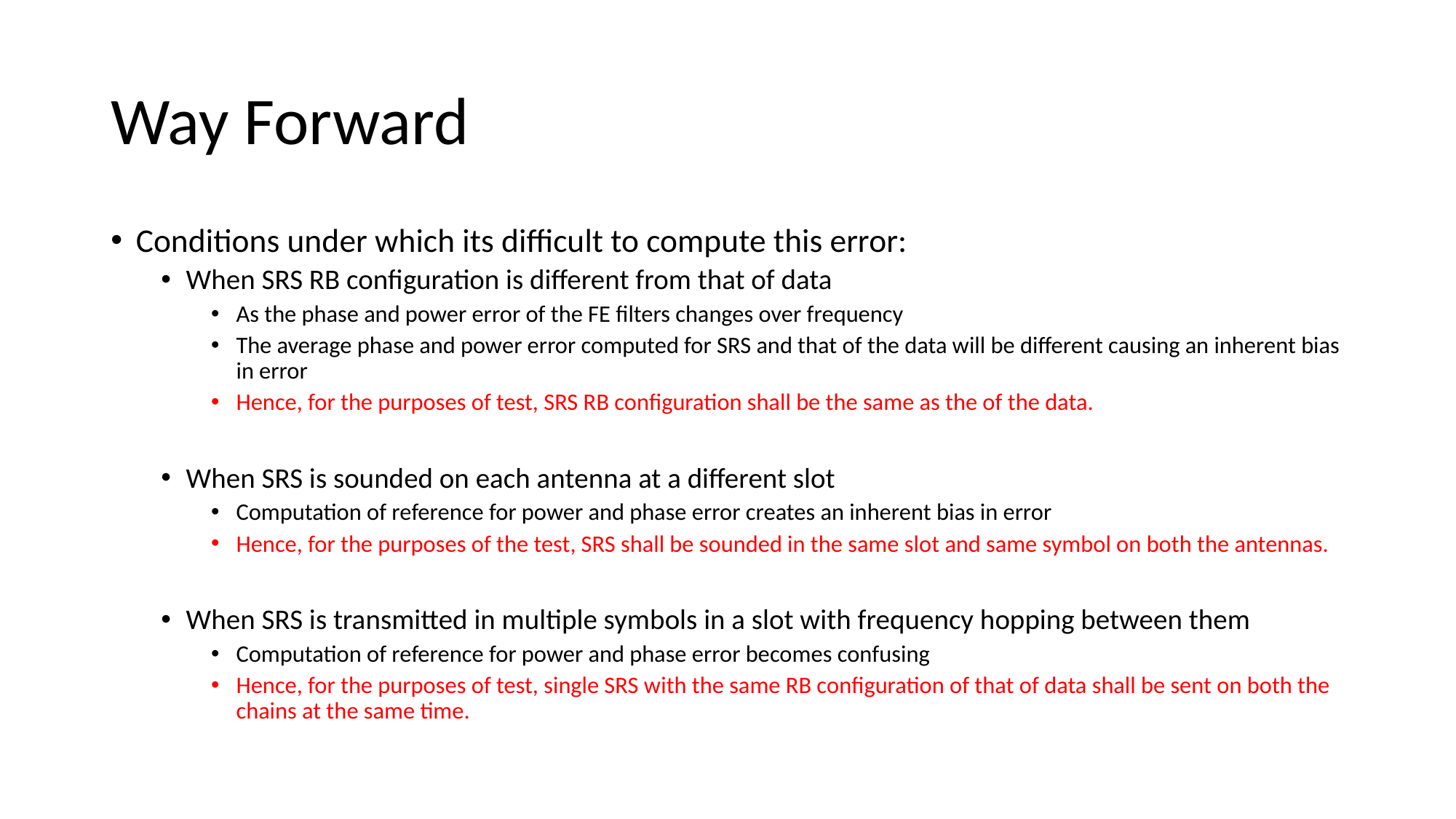

# Way Forward
Conditions under which its difficult to compute this error:
When SRS RB configuration is different from that of data
As the phase and power error of the FE filters changes over frequency
The average phase and power error computed for SRS and that of the data will be different causing an inherent bias in error
Hence, for the purposes of test, SRS RB configuration shall be the same as the of the data.

When SRS is sounded on each antenna at a different slot
Computation of reference for power and phase error creates an inherent bias in error
Hence, for the purposes of the test, SRS shall be sounded in the same slot and same symbol on both the antennas.

When SRS is transmitted in multiple symbols in a slot with frequency hopping between them
Computation of reference for power and phase error becomes confusing
Hence, for the purposes of test, single SRS with the same RB configuration of that of data shall be sent on both the chains at the same time.